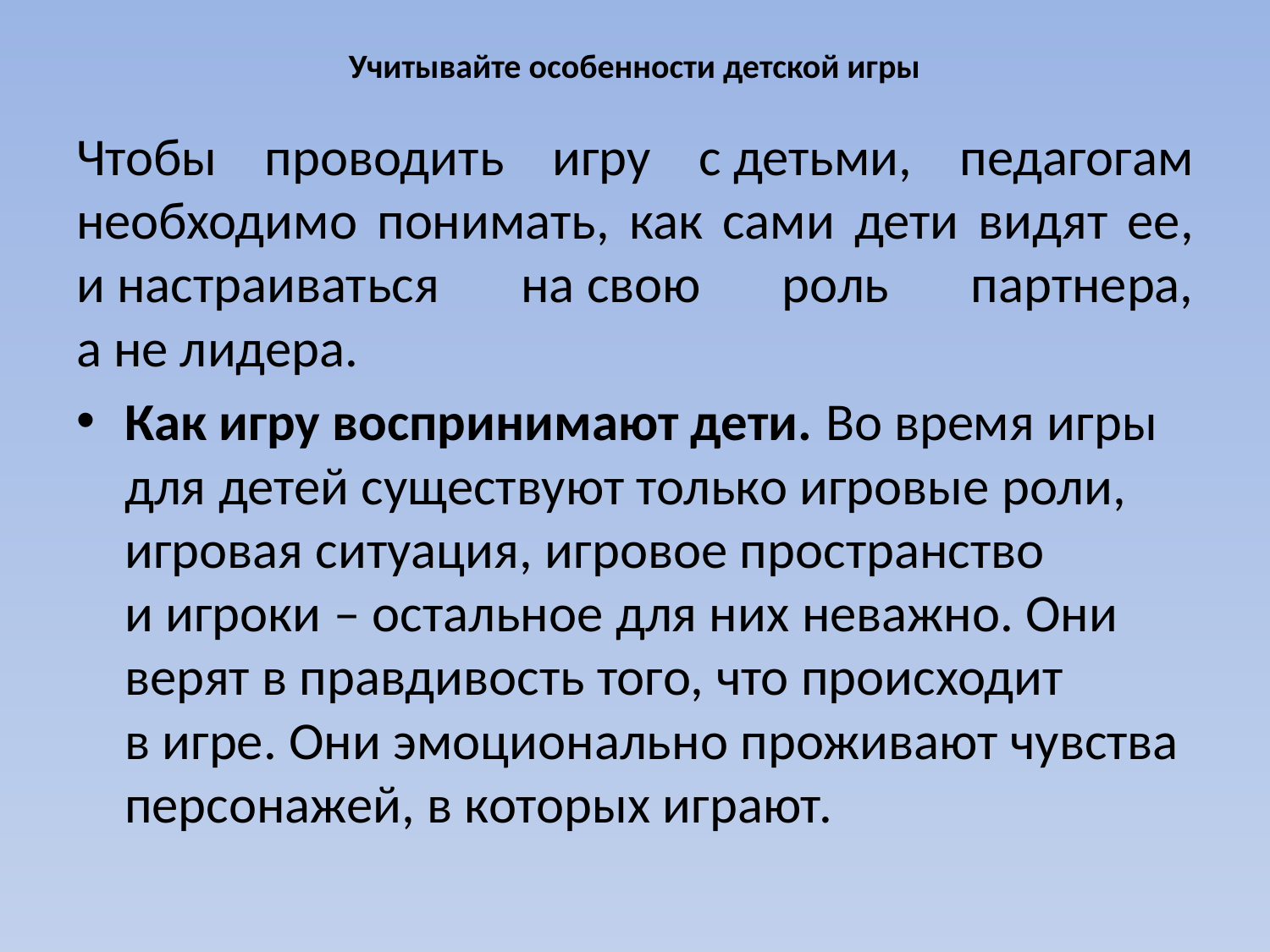

# Учитывайте особенности детской игры
Чтобы проводить игру с детьми, педагогам необходимо понимать, как сами дети видят ее, и настраиваться на свою роль партнера, а не лидера.
Как игру воспринимают дети. Во время игры для детей существуют только игровые роли, игровая ситуация, игровое пространство и игроки – остальное для них неважно. Они верят в правдивость того, что происходит в игре. Они эмоционально проживают чувства персонажей, в которых играют.